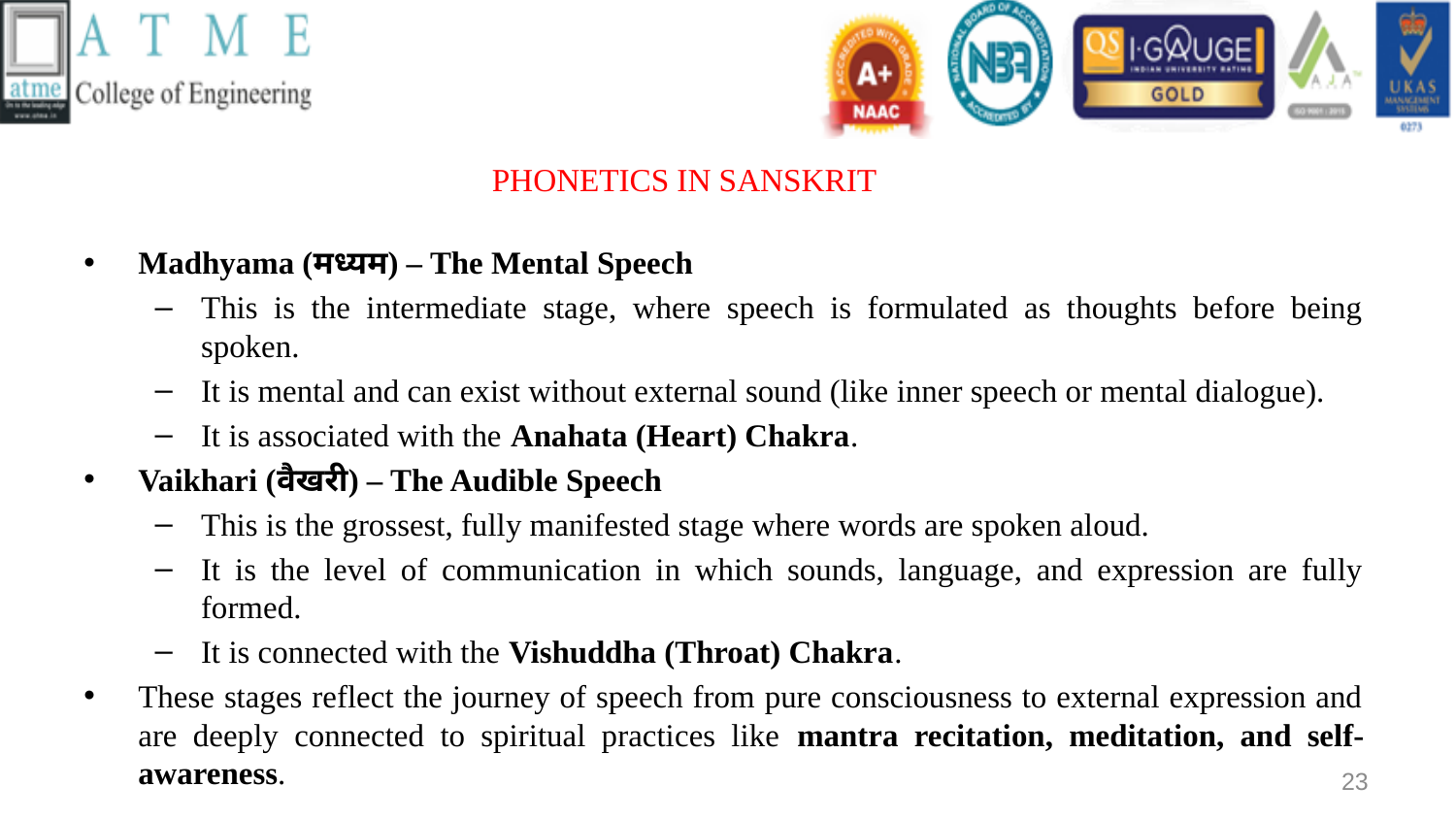

# PHONETICS IN SANSKRIT
Madhyama (मध्यम) – The Mental Speech
This is the intermediate stage, where speech is formulated as thoughts before being spoken.
It is mental and can exist without external sound (like inner speech or mental dialogue).
It is associated with the Anahata (Heart) Chakra.
Vaikhari (वैखरी) – The Audible Speech
This is the grossest, fully manifested stage where words are spoken aloud.
It is the level of communication in which sounds, language, and expression are fully formed.
It is connected with the Vishuddha (Throat) Chakra.
These stages reflect the journey of speech from pure consciousness to external expression and are deeply connected to spiritual practices like mantra recitation, meditation, and self-awareness.

23